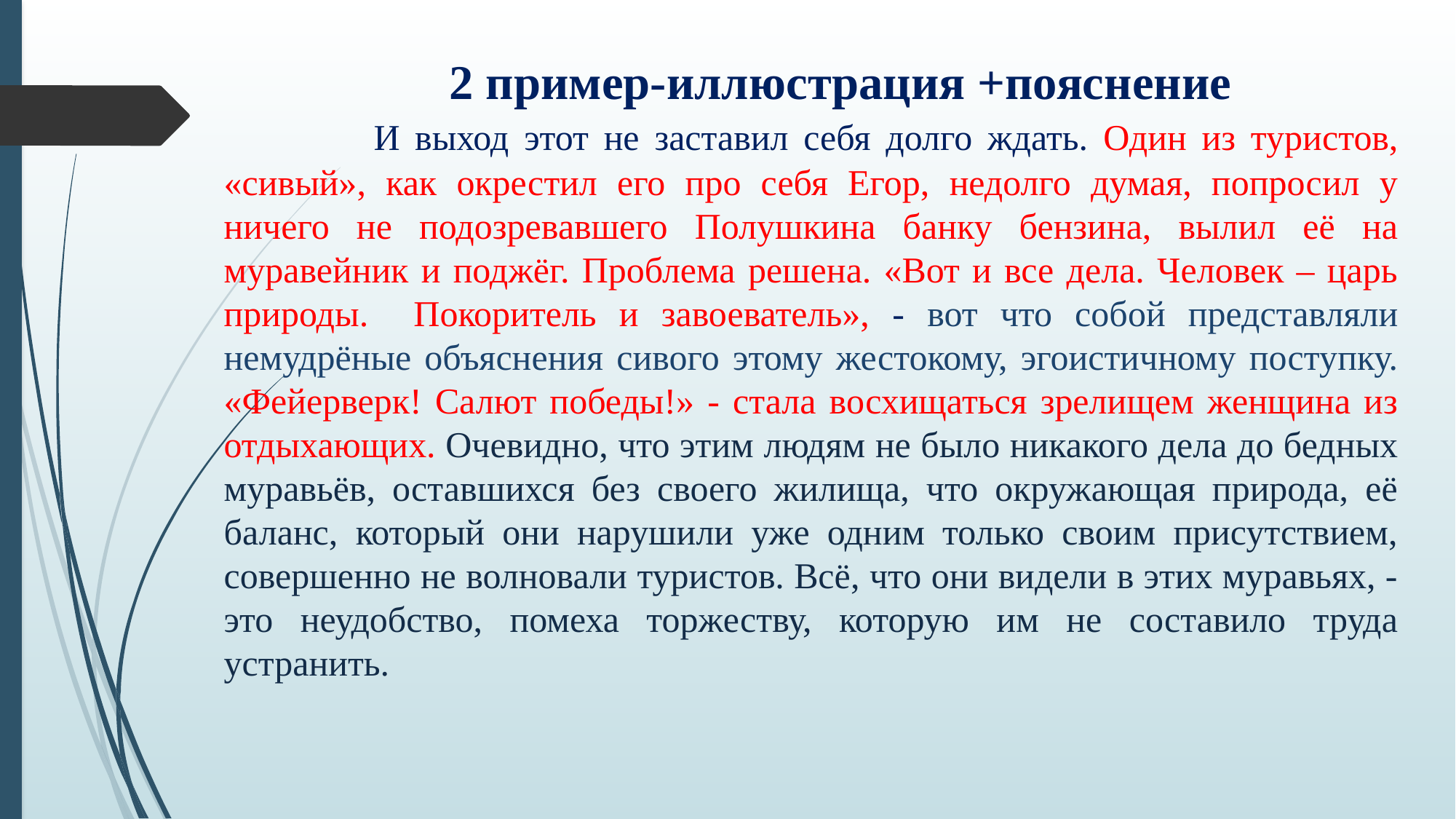

# 2 пример-иллюстрация +пояснение
         И выход этот не заставил себя долго ждать. Один из туристов, «сивый», как окрестил его про себя Егор, недолго думая, попросил у ничего не подозревавшего Полушкина банку бензина, вылил её на муравейник и поджёг. Проблема решена. «Вот и все дела. Человек – царь природы.  Покоритель и завоеватель», - вот что собой представляли немудрёные объяснения сивого этому жестокому, эгоистичному поступку. «Фейерверк! Салют победы!» - стала восхищаться зрелищем женщина из отдыхающих. Очевидно, что этим людям не было никакого дела до бедных муравьёв, оставшихся без своего жилища, что окружающая природа, её баланс, который они нарушили уже одним только своим присутствием, совершенно не волновали туристов. Всё, что они видели в этих муравьях, - это неудобство, помеха торжеству, которую им не составило труда устранить.